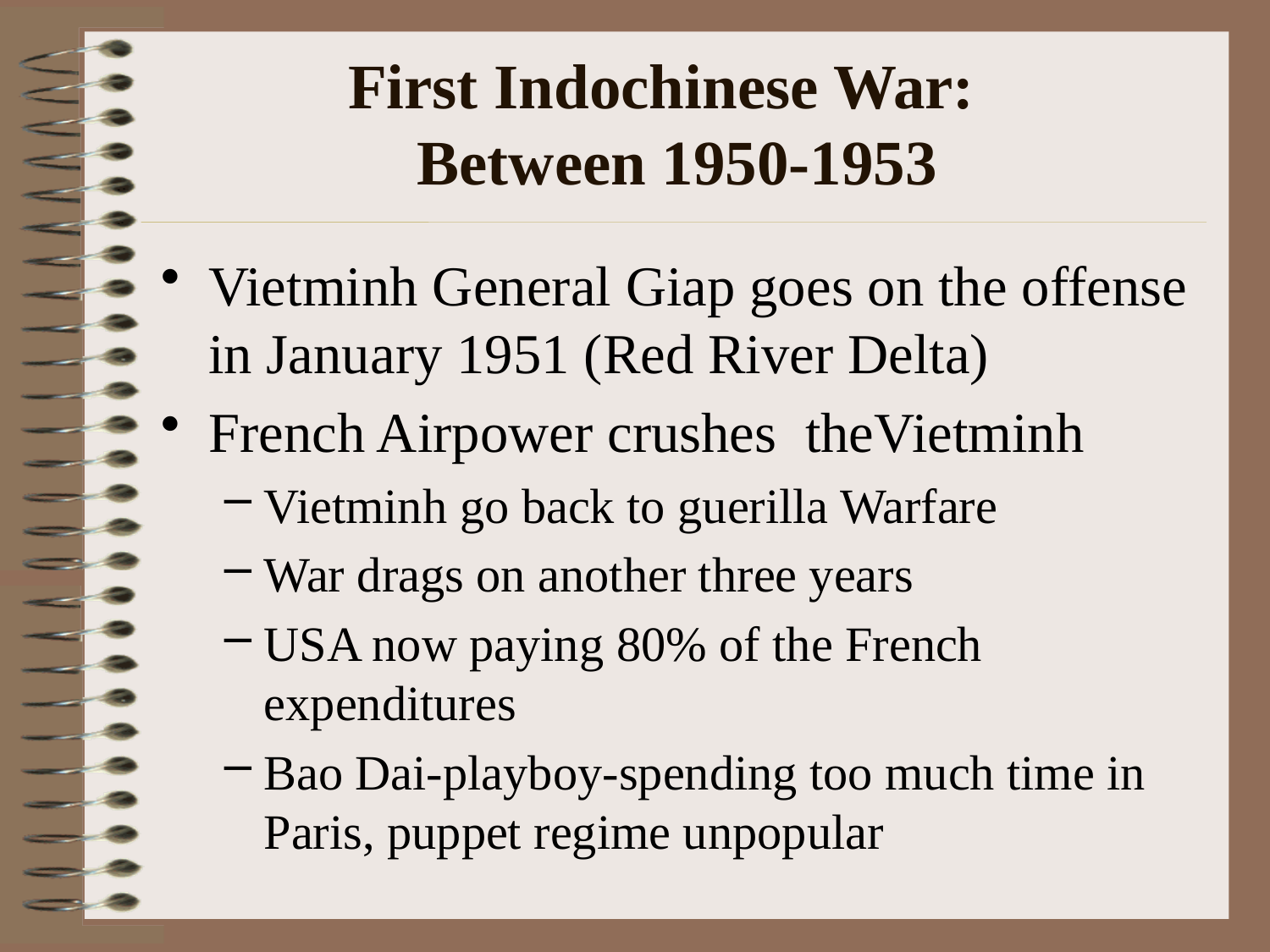

# First Indochinese War: Between 1950-1953
Vietminh General Giap goes on the offense in January 1951 (Red River Delta)
French Airpower crushes  theVietminh
Vietminh go back to guerilla Warfare
War drags on another three years
USA now paying 80% of the French expenditures
Bao Dai-playboy-spending too much time in Paris, puppet regime unpopular